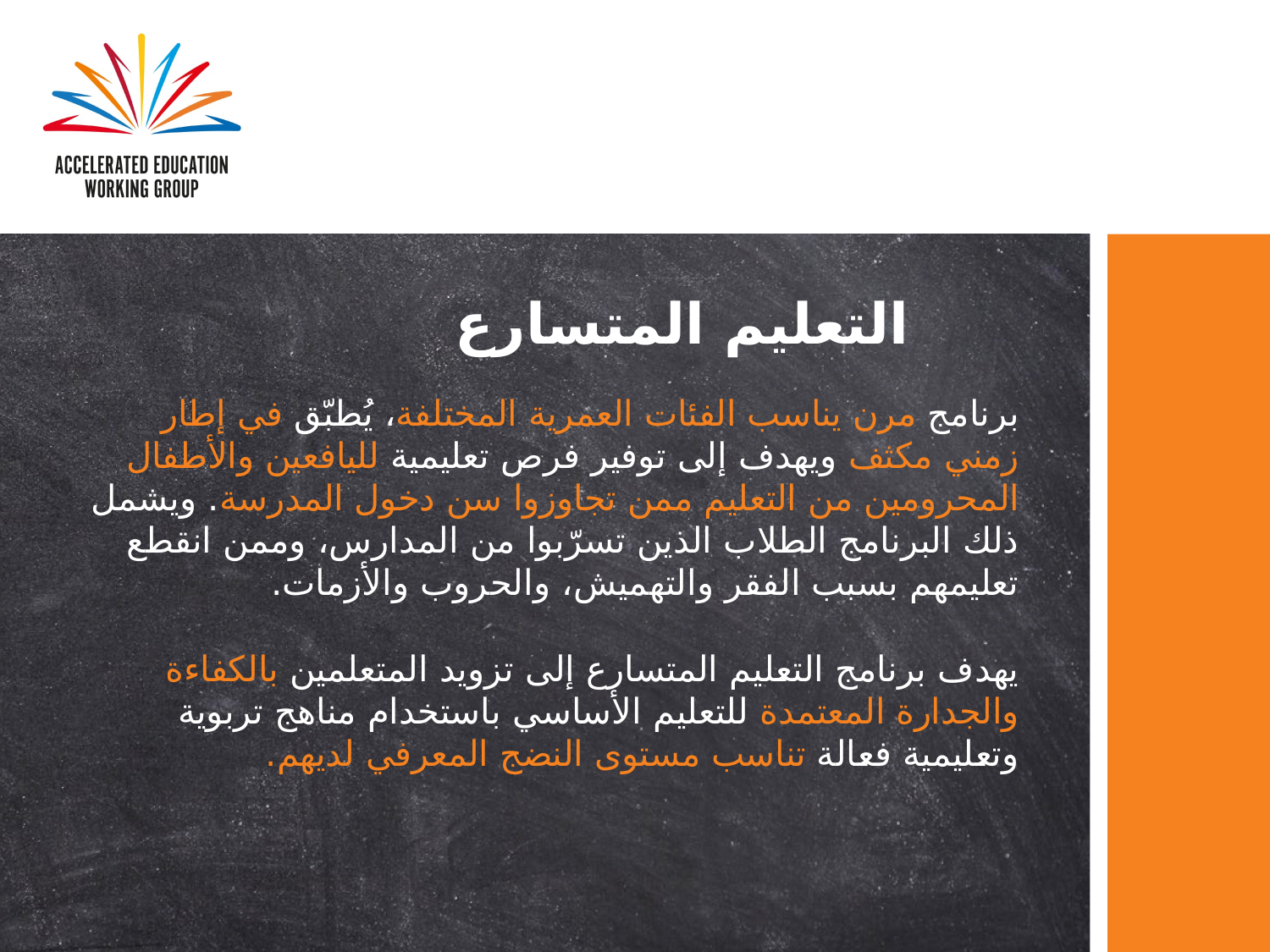

# التعليم المتسارع
برنامج مرن يناسب الفئات العمرية المختلفة، يُطبّق في إطار زمني مكثف ويهدف إلى توفير فرص تعليمية لليافعين والأطفال المحرومين من التعليم ممن تجاوزوا سن دخول المدرسة. ويشمل ذلك البرنامج الطلاب الذين تسرّبوا من المدارس، وممن انقطع تعليمهم بسبب الفقر والتهميش، والحروب والأزمات.
يهدف برنامج التعليم المتسارع إلى تزويد المتعلمين بالكفاءة والجدارة المعتمدة للتعليم الأساسي باستخدام مناهج تربوية وتعليمية فعالة تناسب مستوى النضج المعرفي لديهم.